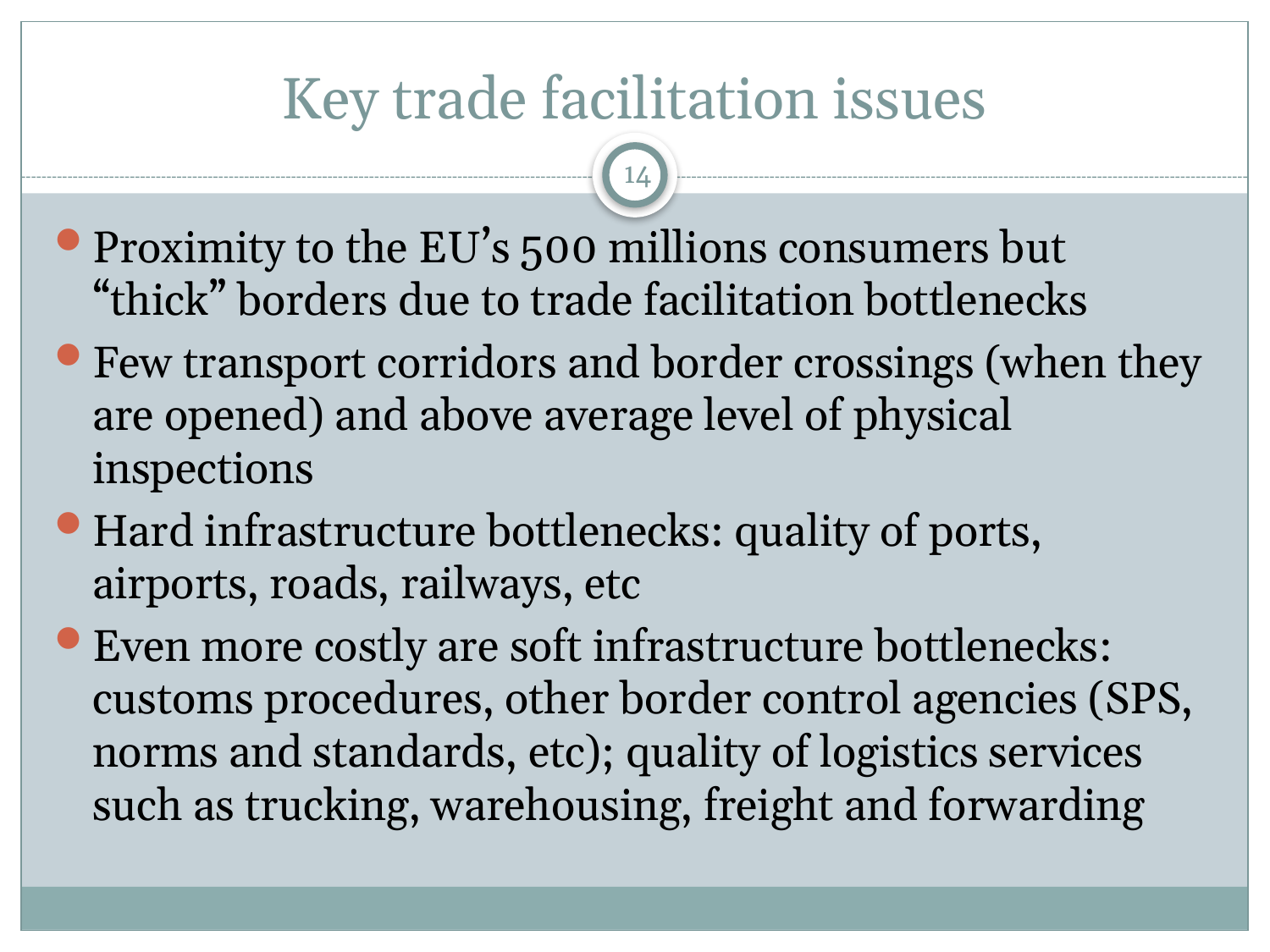

# Key trade facilitation issues
14
Proximity to the EU’s 500 millions consumers but “thick” borders due to trade facilitation bottlenecks
Few transport corridors and border crossings (when they are opened) and above average level of physical inspections
Hard infrastructure bottlenecks: quality of ports, airports, roads, railways, etc
Even more costly are soft infrastructure bottlenecks: customs procedures, other border control agencies (SPS, norms and standards, etc); quality of logistics services such as trucking, warehousing, freight and forwarding